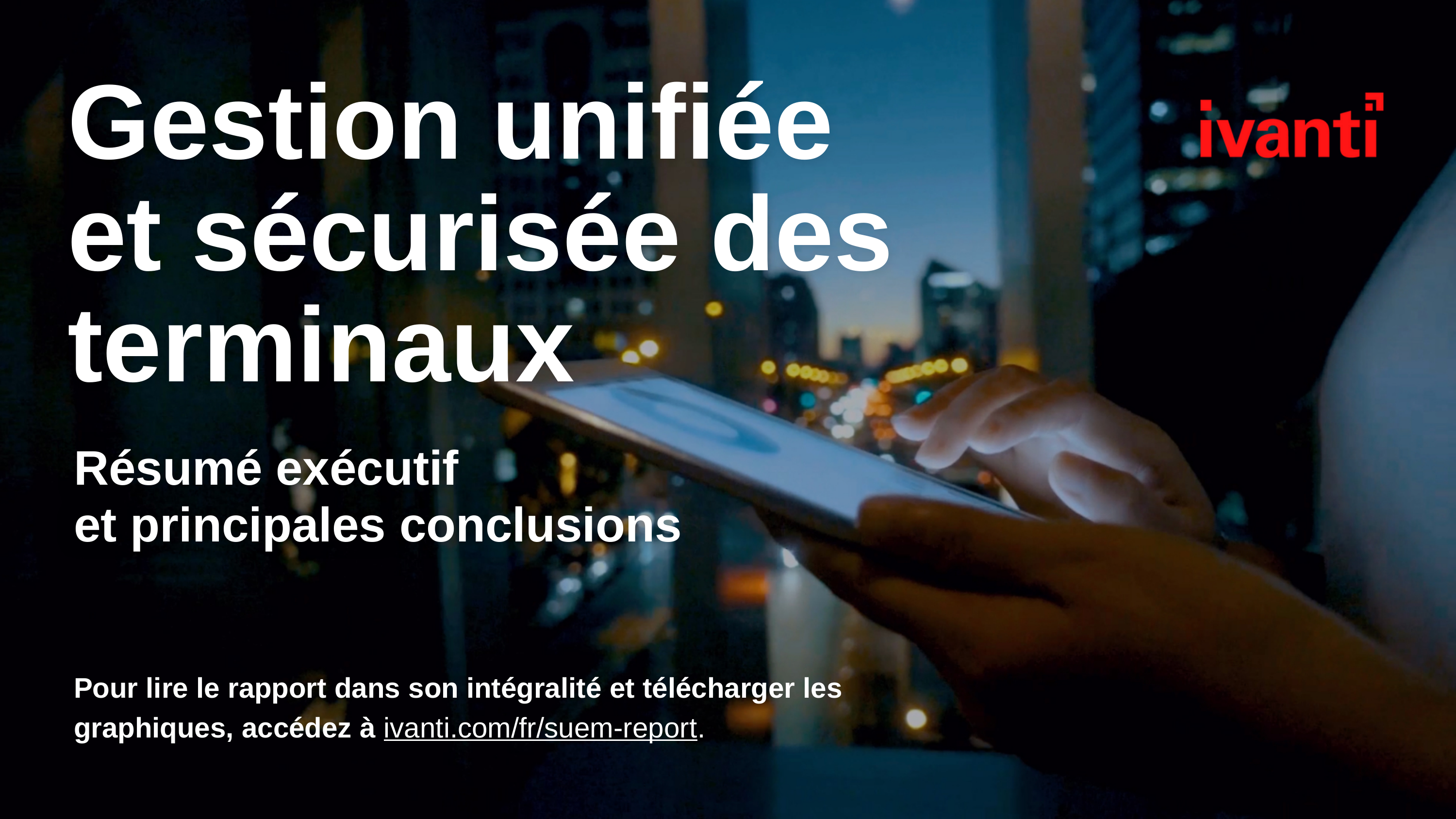

Gestion unifiée
et sécurisée des
terminaux

Résumé exécutif
et principales conclusions
Pour lire le rapport dans son intégralité et télécharger les graphiques, accédez à ivanti.com/fr/suem-report.